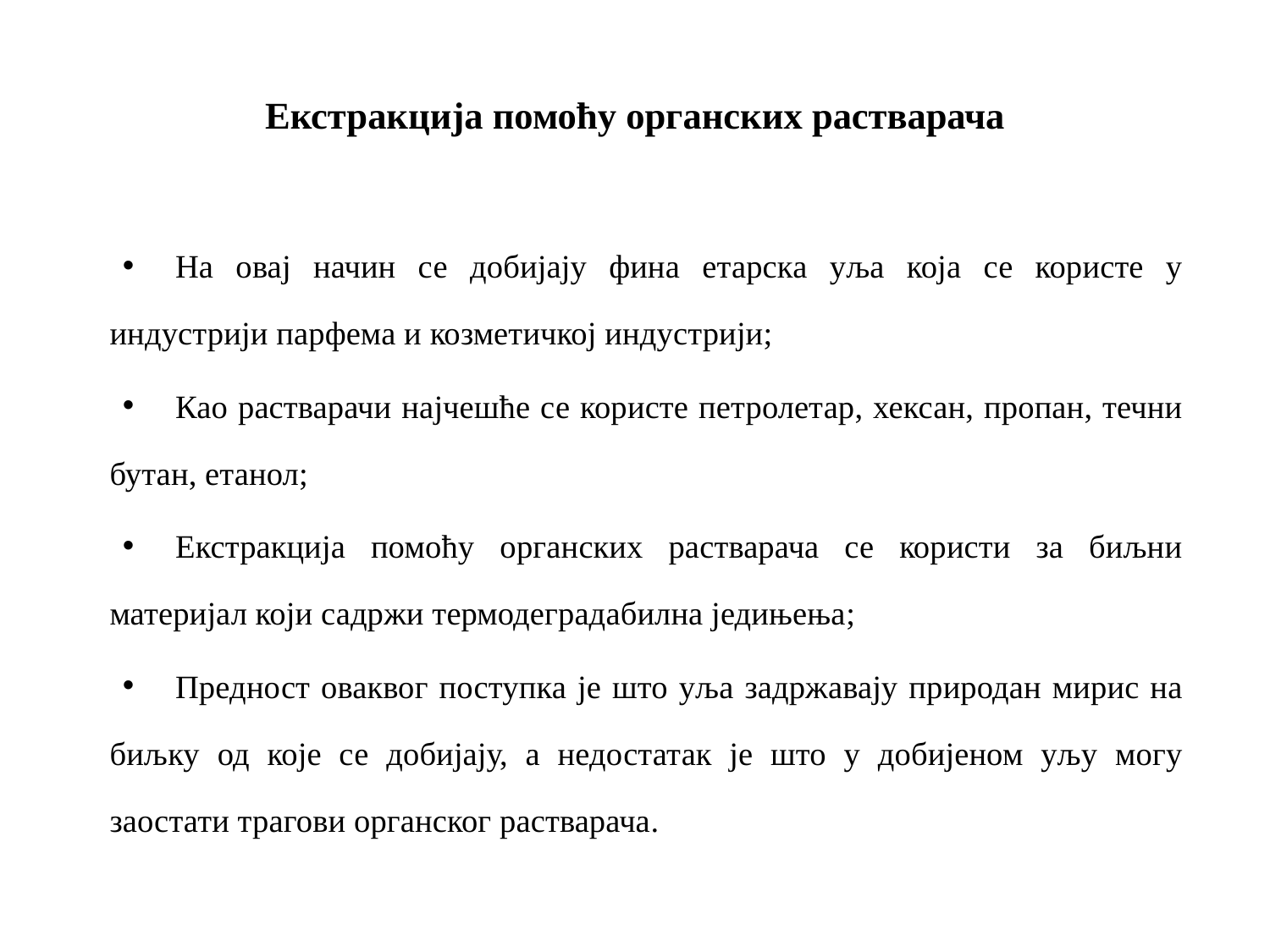

# Екстракција помоћу органских растварача
На овај начин се добијају фина етарска уља која се користе у индустрији парфема и козметичкој индустрији;
Као растварачи најчешће се користе петролетар, хексан, пропан, течни бутан, етанол;
Екстракција помоћу органских растварача се користи за биљни материјал који садржи термодеградабилна једињења;
Предност оваквог поступка је што уља задржавају природан мирис на биљку од које се добијају, а недостатак је што у добијеном уљу могу заостати трагови органског растварача.